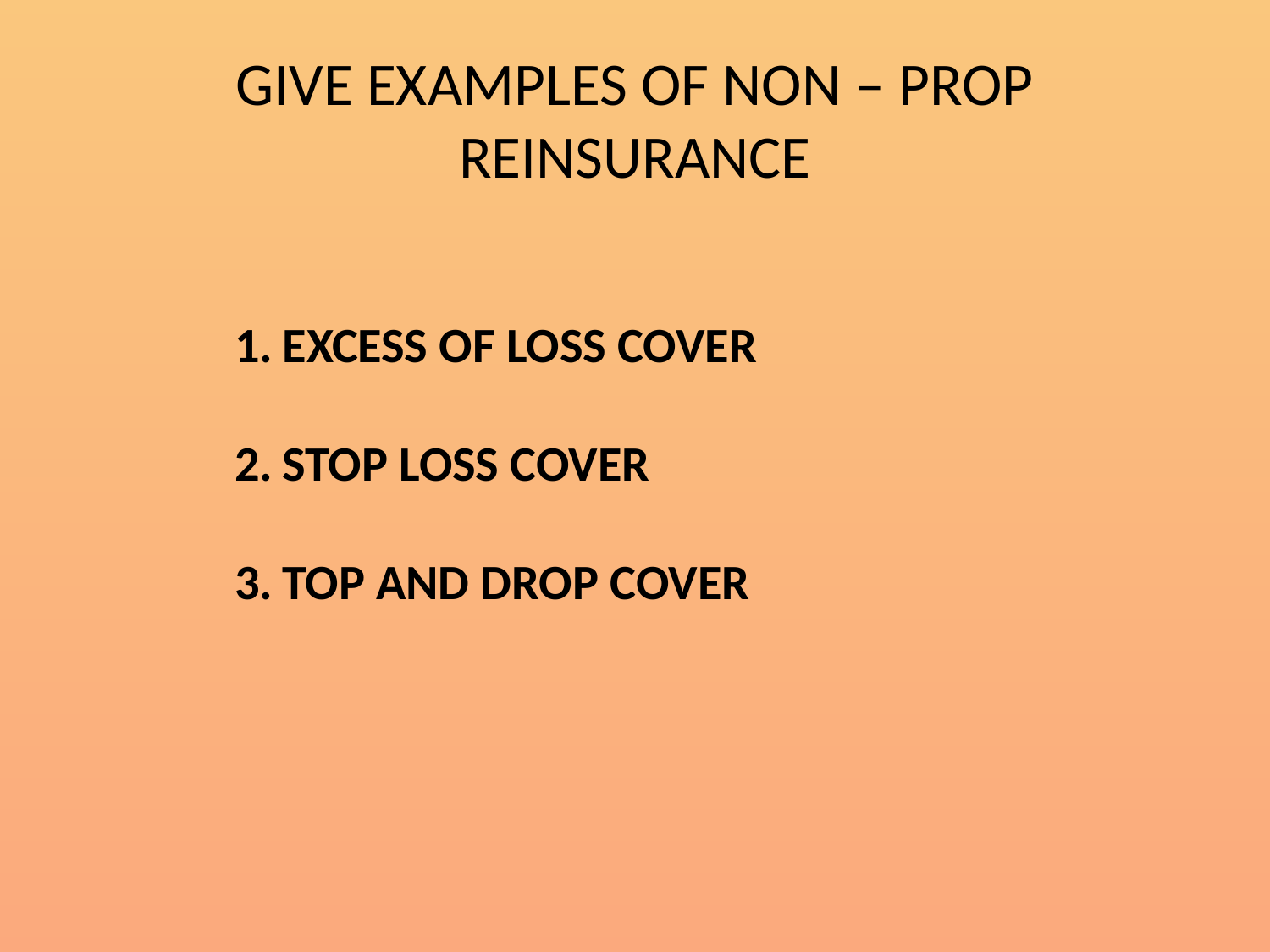

# GIVE EXAMPLES OF NON – PROP REINSURANCE
EXCESS OF LOSS COVER

STOP LOSS COVER

TOP AND DROP COVER